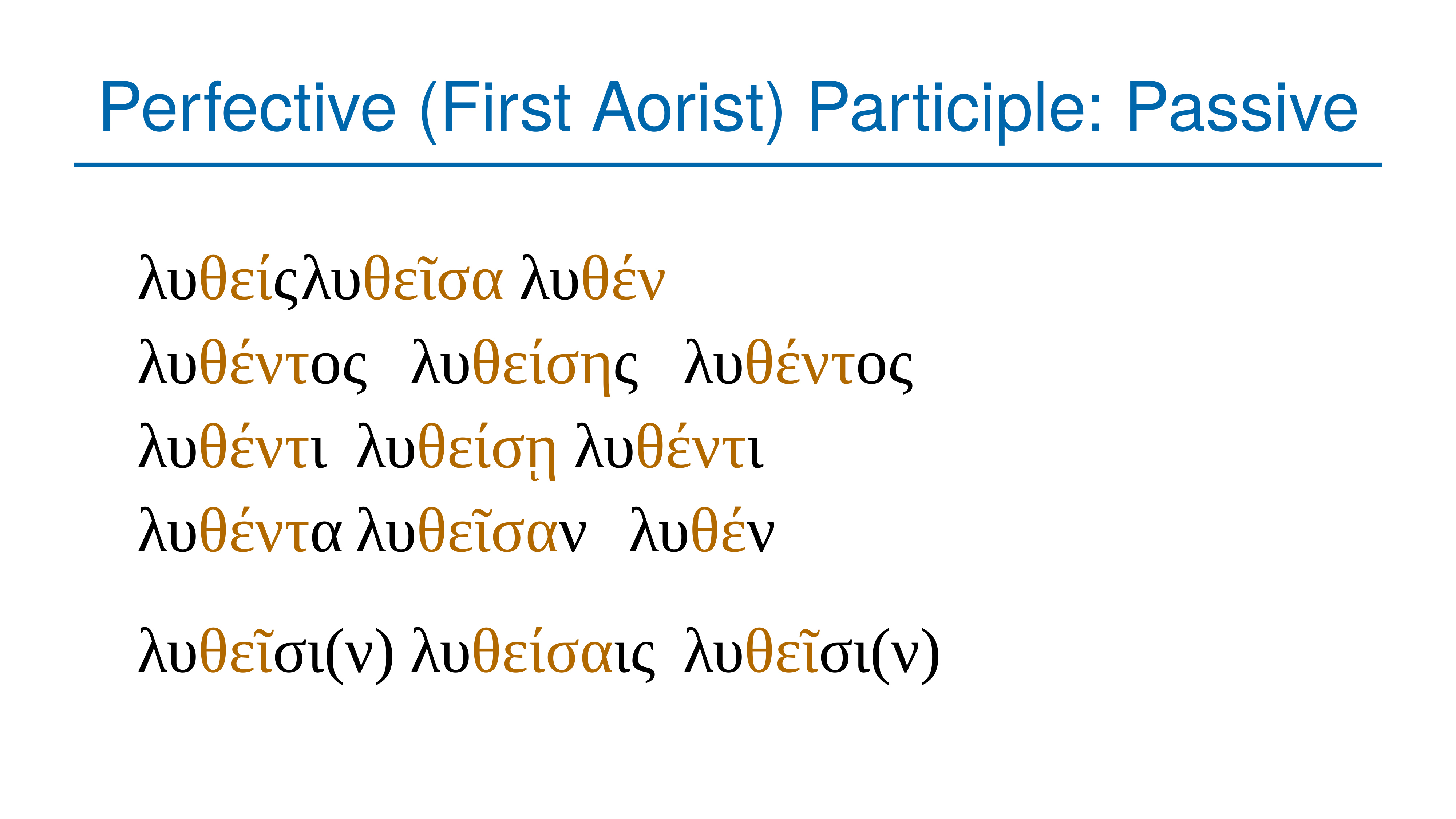

# Perfective (First Aorist) Participle: Passive
λυθείς	λυθεῖσα	λυθέν
λυθέντος	λυθείσης	λυθέντος
λυθέντι	λυθείσῃ	λυθέντι
λυθέντα	λυθεῖσαν	λυθέν
λυθεῖσι(ν)	λυθείσαις	λυθεῖσι(ν)